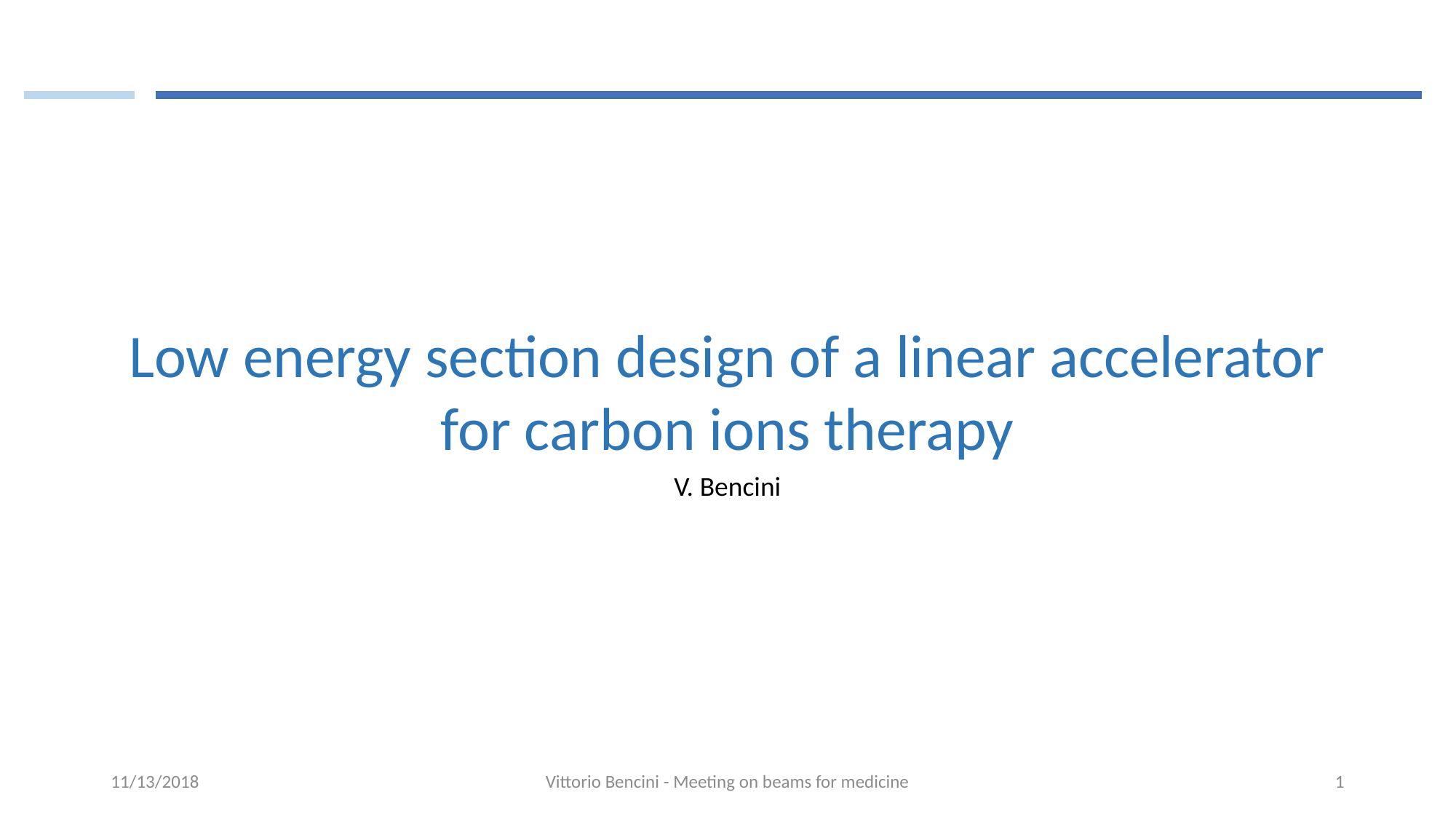

Low energy section design of a linear accelerator for carbon ions therapy
V. Bencini
11/13/2018
Vittorio Bencini - Meeting on beams for medicine
1